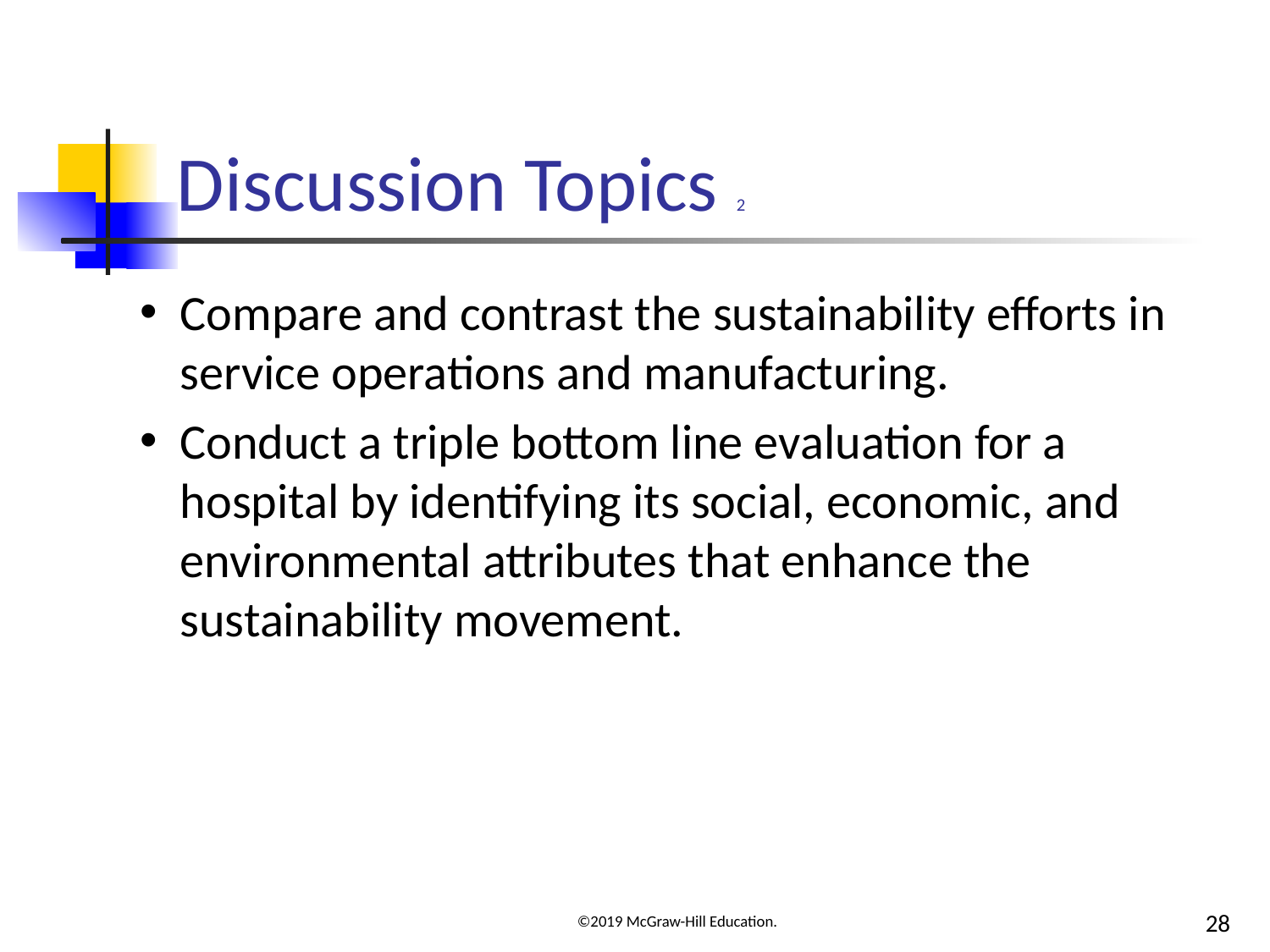

# Discussion Topics 2
Compare and contrast the sustainability efforts in service operations and manufacturing.
Conduct a triple bottom line evaluation for a hospital by identifying its social, economic, and environmental attributes that enhance the sustainability movement.